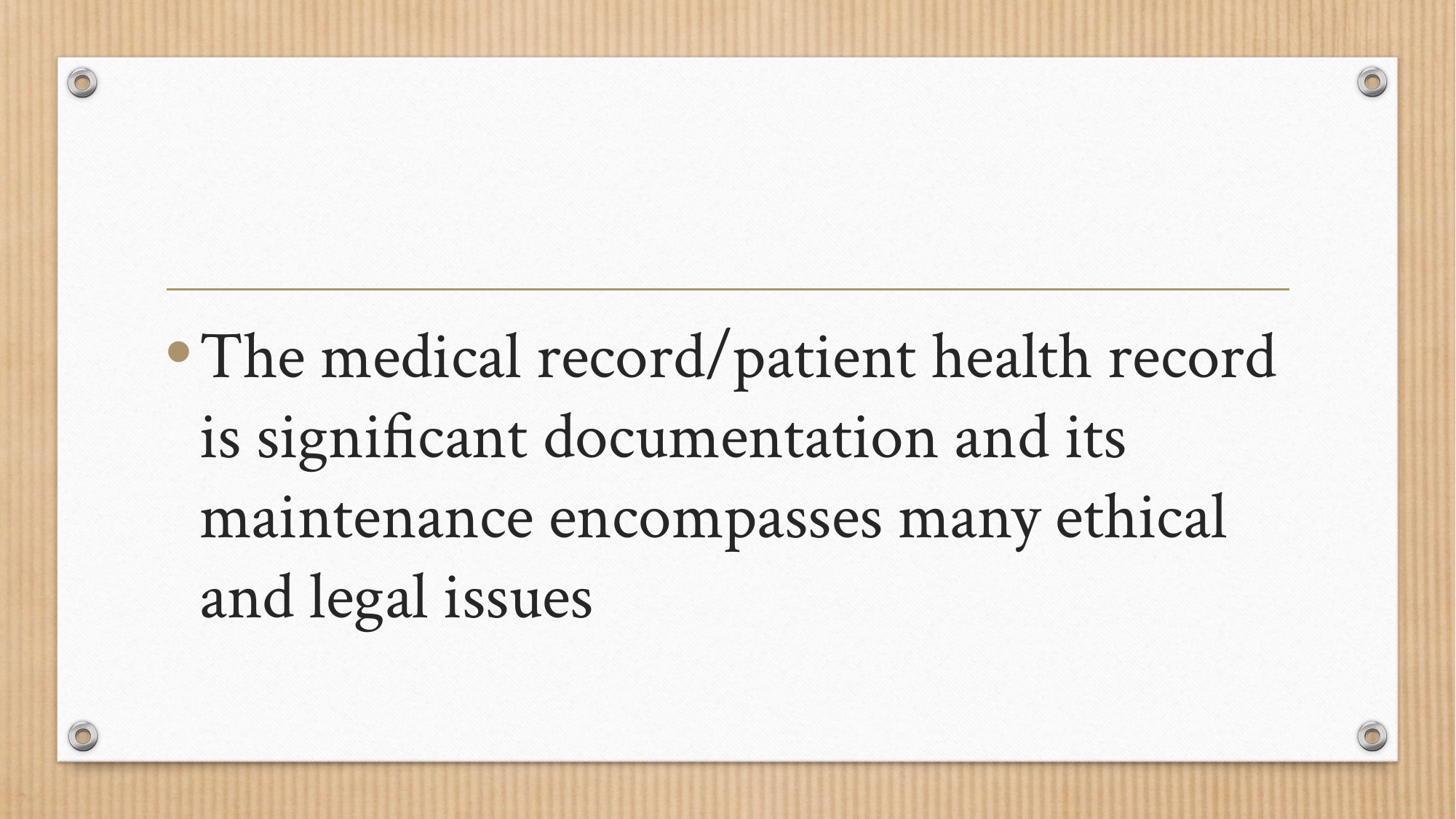

#
The medical record/patient health record is significant documentation and its maintenance encompasses many ethical and legal issues